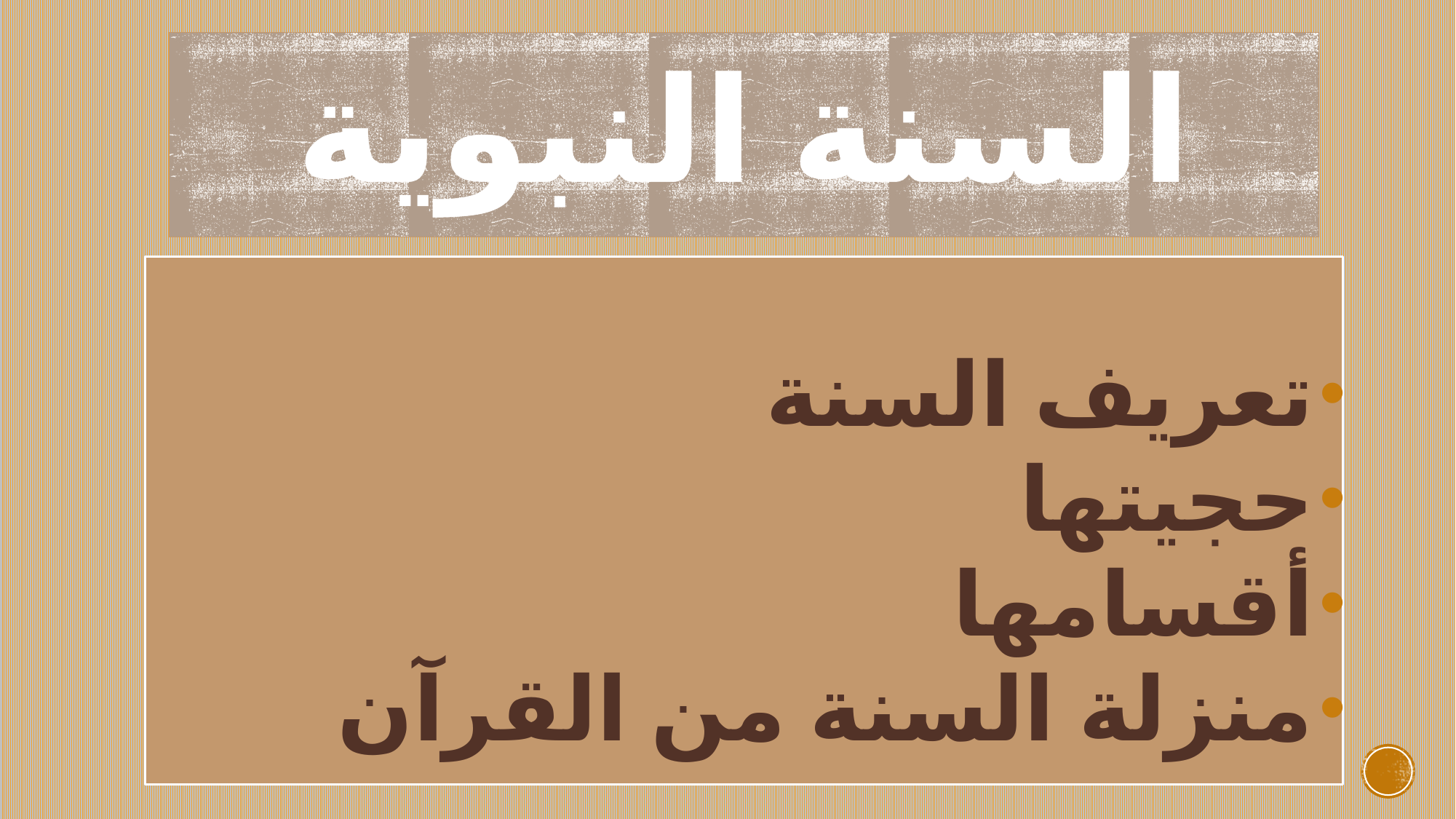

# السنة النبوية

تعريف السنة
حجيتها
أقسامها
منزلة السنة من القرآن